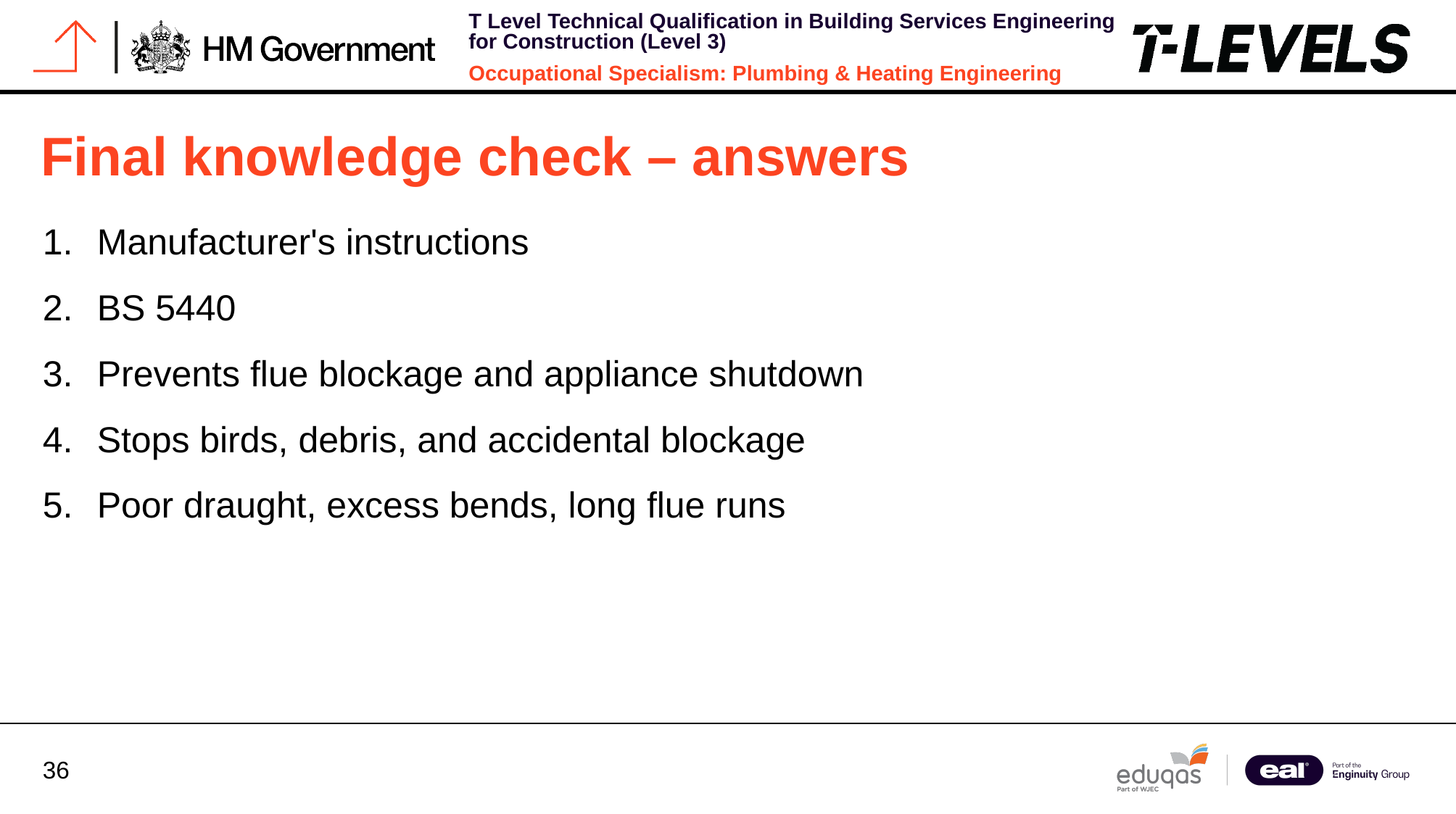

# Final knowledge check – answers
Manufacturer's instructions
BS 5440
Prevents flue blockage and appliance shutdown
Stops birds, debris, and accidental blockage
Poor draught, excess bends, long flue runs